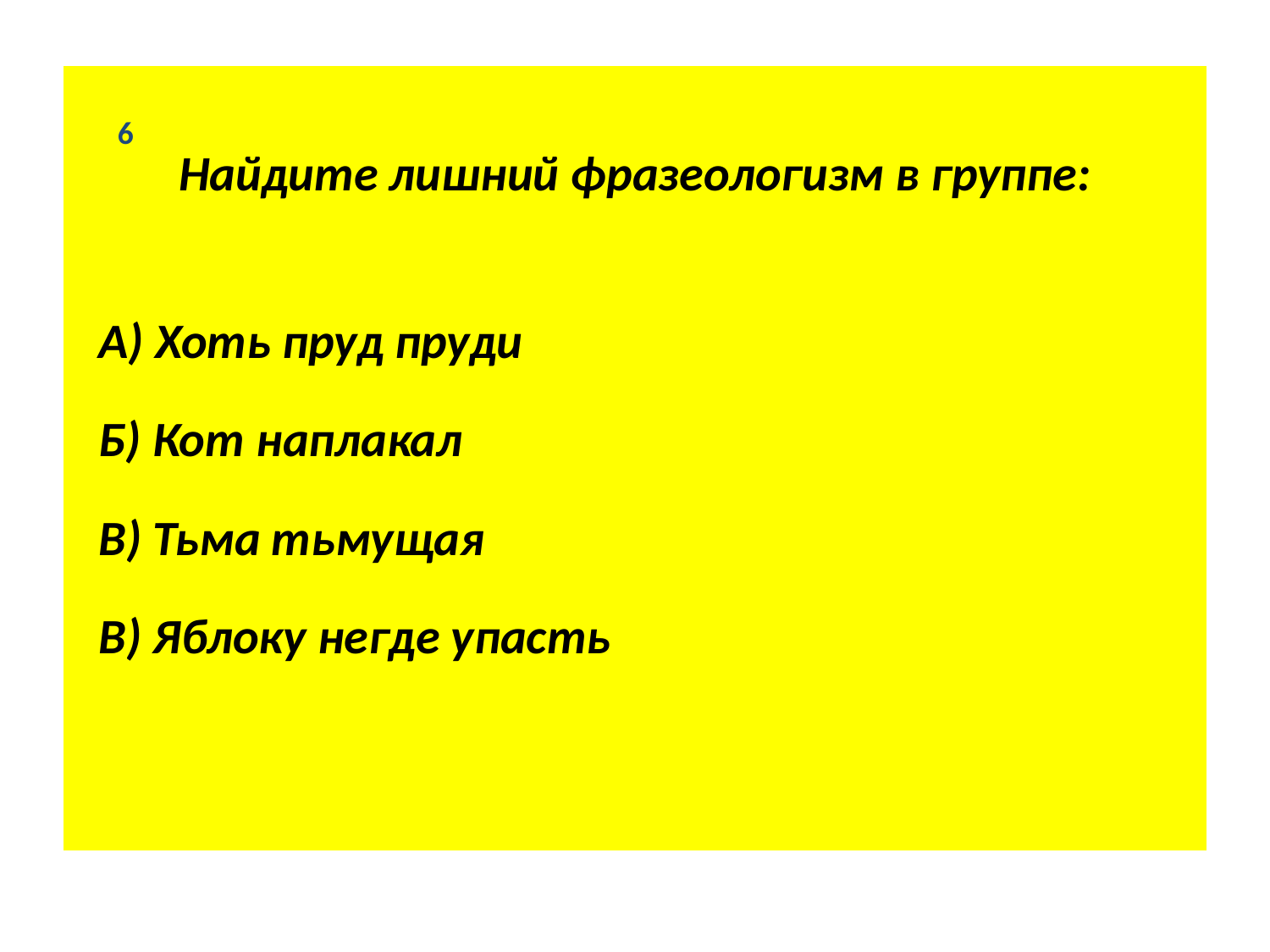

#

Найдите лишний фразеологизм в группе:

  А) Хоть пруд пруди
  Б) Кот наплакал
  В) Тьма тьмущая
  В) Яблоку негде упасть
6